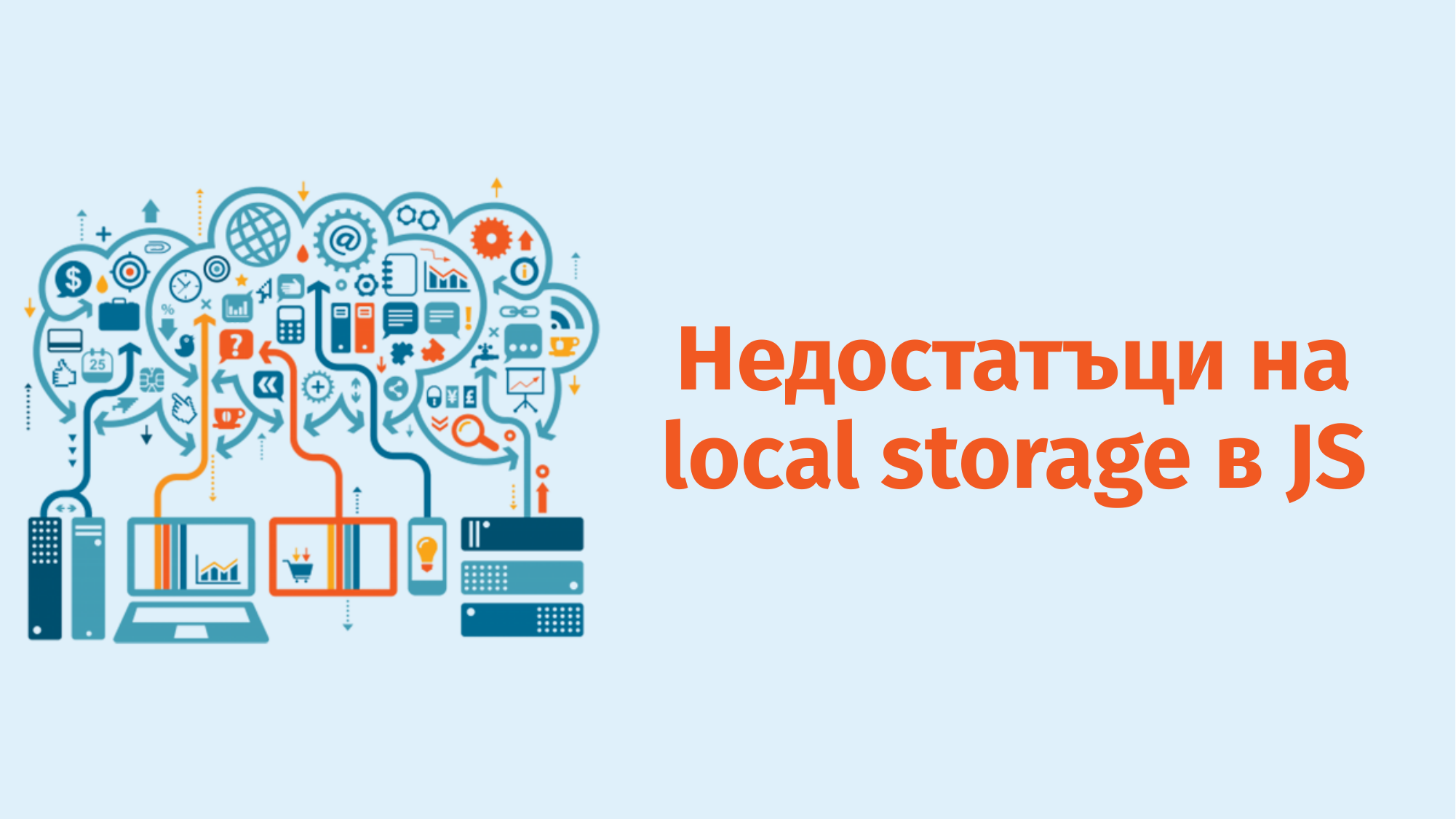

# Недостатъци на local storage в JS